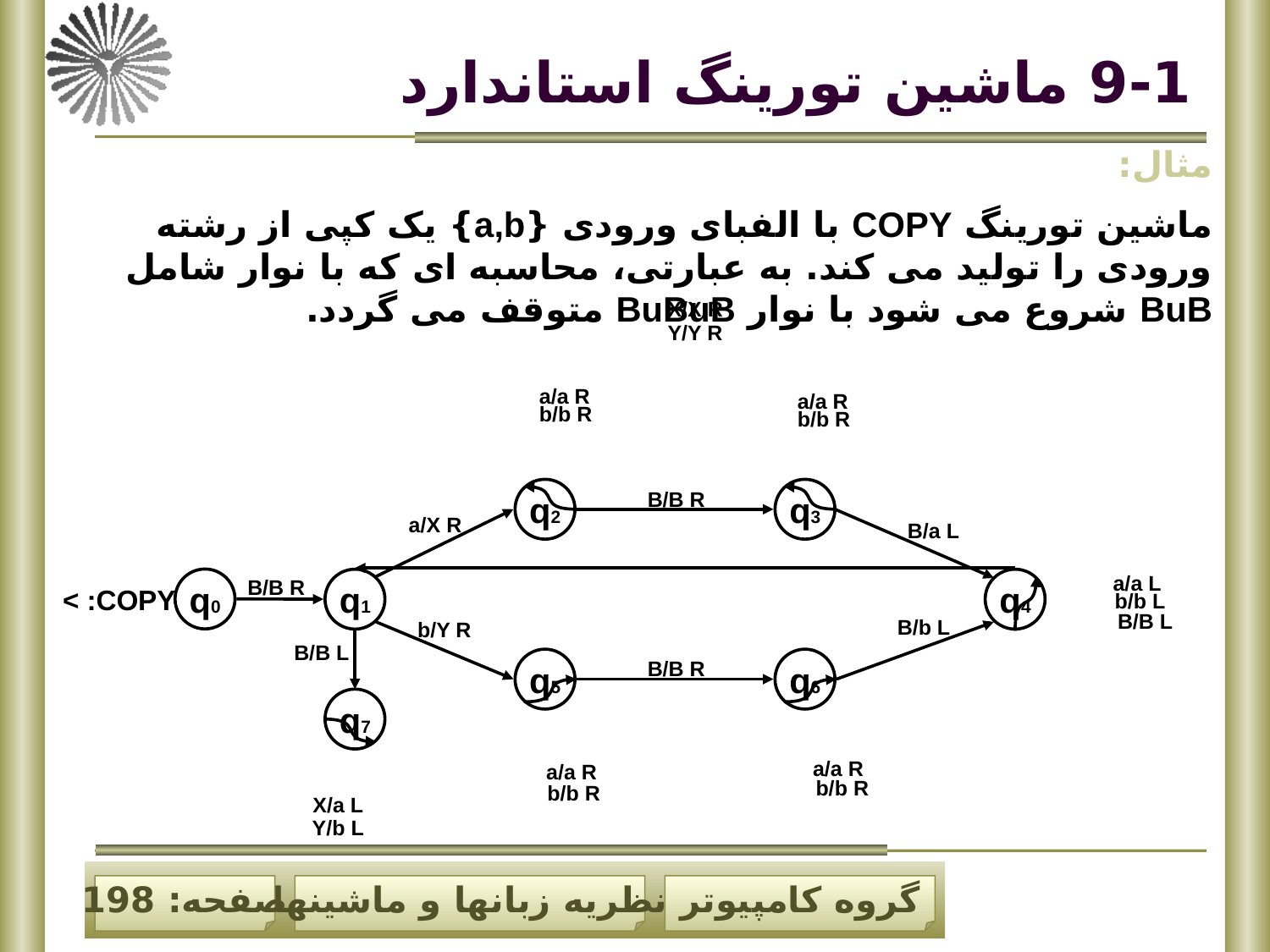

# 9-1 ماشین تورینگ استاندارد
مثال:
ماشین تورینگ COPY با الفبای ورودی {a,b} یک کپی از رشته ورودی را تولید می کند. به عبارتی، محاسبه ای که با نوار شامل BuB شروع می شود با نوار BuBuB متوقف می گردد.
X/X R
Y/Y R
a/a R
a/a R
b/b R
b/b R
q2
q3
q0
q1
q4
COPY: >
q5
q6
q7
B/B R
a/X R
B/a L
a/a L
B/B R
b/b L
B/B L
B/b L
b/Y R
B/B L
B/B R
a/a R
a/a R
b/b R
b/b R
X/a L
Y/b L